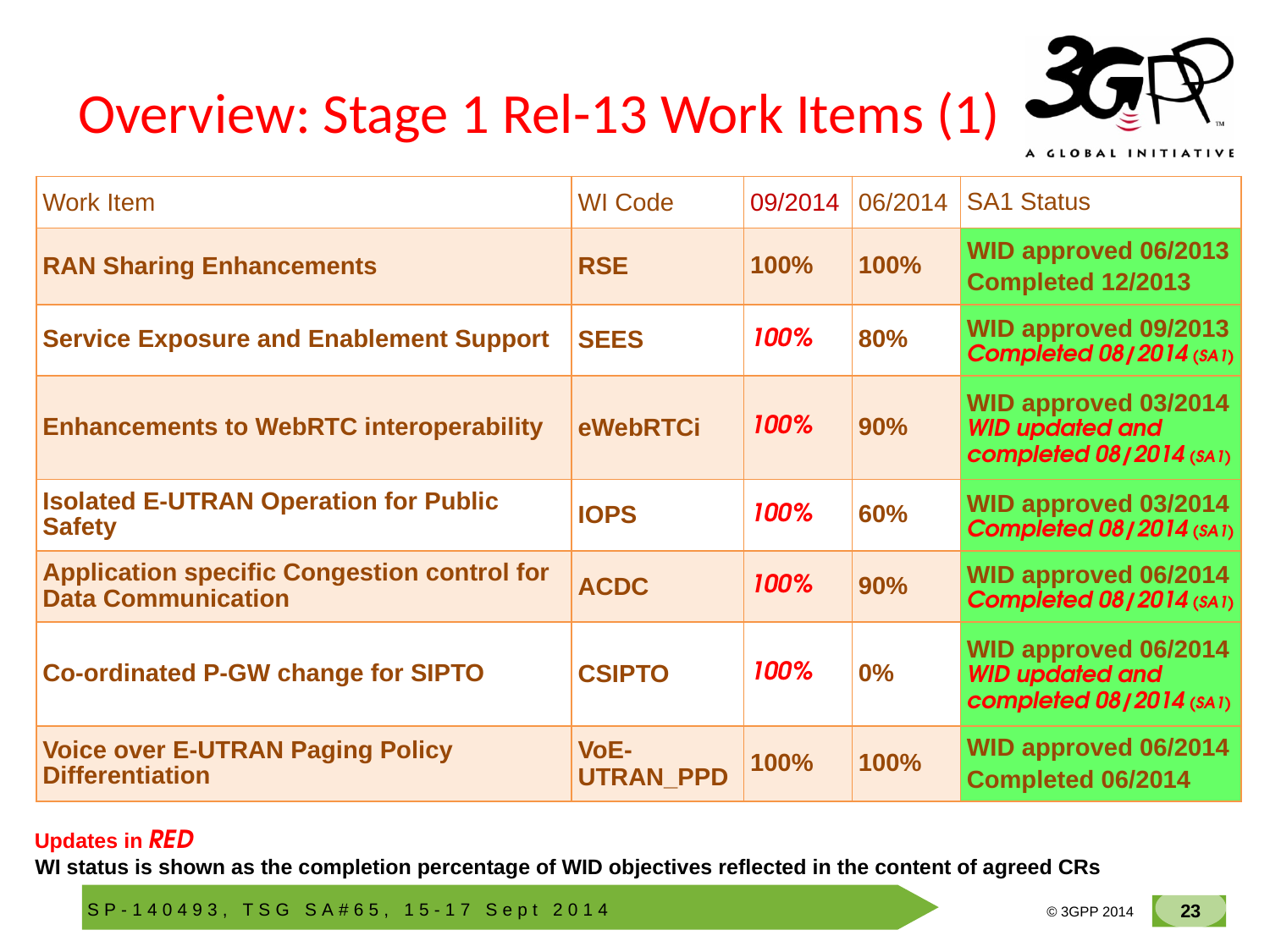

# Overview: Stage 1 Rel-13 Work Items (1)
| Work Item | WI Code | 09/2014 | 06/2014 | SA1 Status |
| --- | --- | --- | --- | --- |
| RAN Sharing Enhancements | RSE | 100% | 100% | WID approved 06/2013 Completed 12/2013 |
| Service Exposure and Enablement Support | SEES | 100% | 80% | WID approved 09/2013 Completed 08/2014 (SA1) |
| Enhancements to WebRTC interoperability | eWebRTCi | 100% | 90% | WID approved 03/2014 WID updated and completed 08/2014 (SA1) |
| Isolated E-UTRAN Operation for Public Safety | IOPS | 100% | 60% | WID approved 03/2014 Completed 08/2014 (SA1) |
| Application specific Congestion control for Data Communication | ACDC | 100% | 90% | WID approved 06/2014 Completed 08/2014 (SA1) |
| Co-ordinated P-GW change for SIPTO | CSIPTO | 100% | 0% | WID approved 06/2014 WID updated and completed 08/2014 (SA1) |
| Voice over E-UTRAN Paging Policy Differentiation | VoE-UTRAN\_PPD | 100% | 100% | WID approved 06/2014 Completed 06/2014 |
Updates in RED
WI status is shown as the completion percentage of WID objectives reflected in the content of agreed CRs